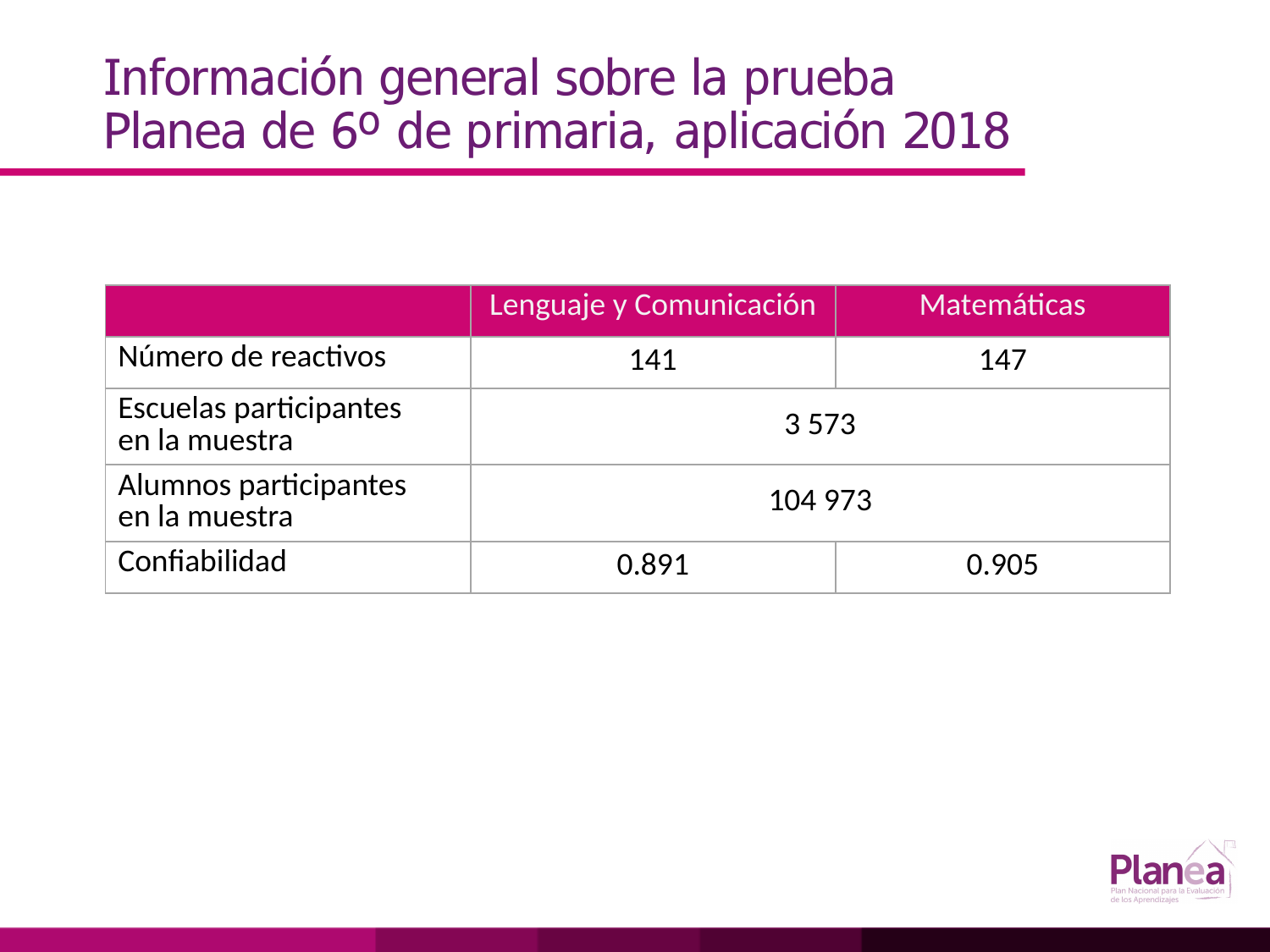

# Información general sobre la prueba Planea de 6º de primaria, aplicación 2018

|  | Lenguaje y Comunicación | Matemáticas |
| --- | --- | --- |
| Número de reactivos | 141 | 147 |
| Escuelas participantes en la muestra | 3 573 |  |
| Alumnos participantes en la muestra | 104 973 |  |
| Confiabilidad | 0.891 | 0.905 |